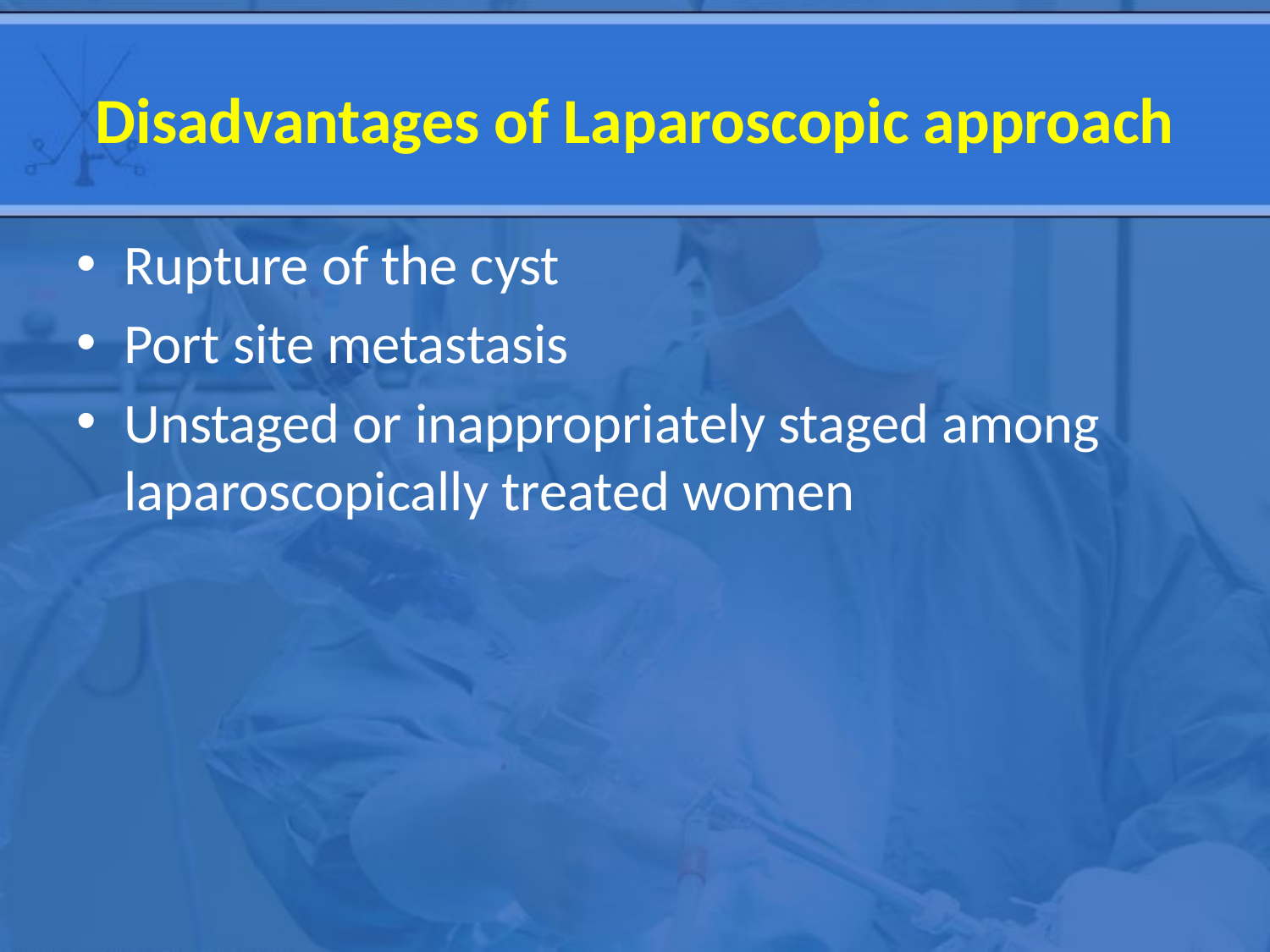

# Disadvantages of Laparoscopic approach
Rupture of the cyst
Port site metastasis
Unstaged or inappropriately staged among laparoscopically treated women